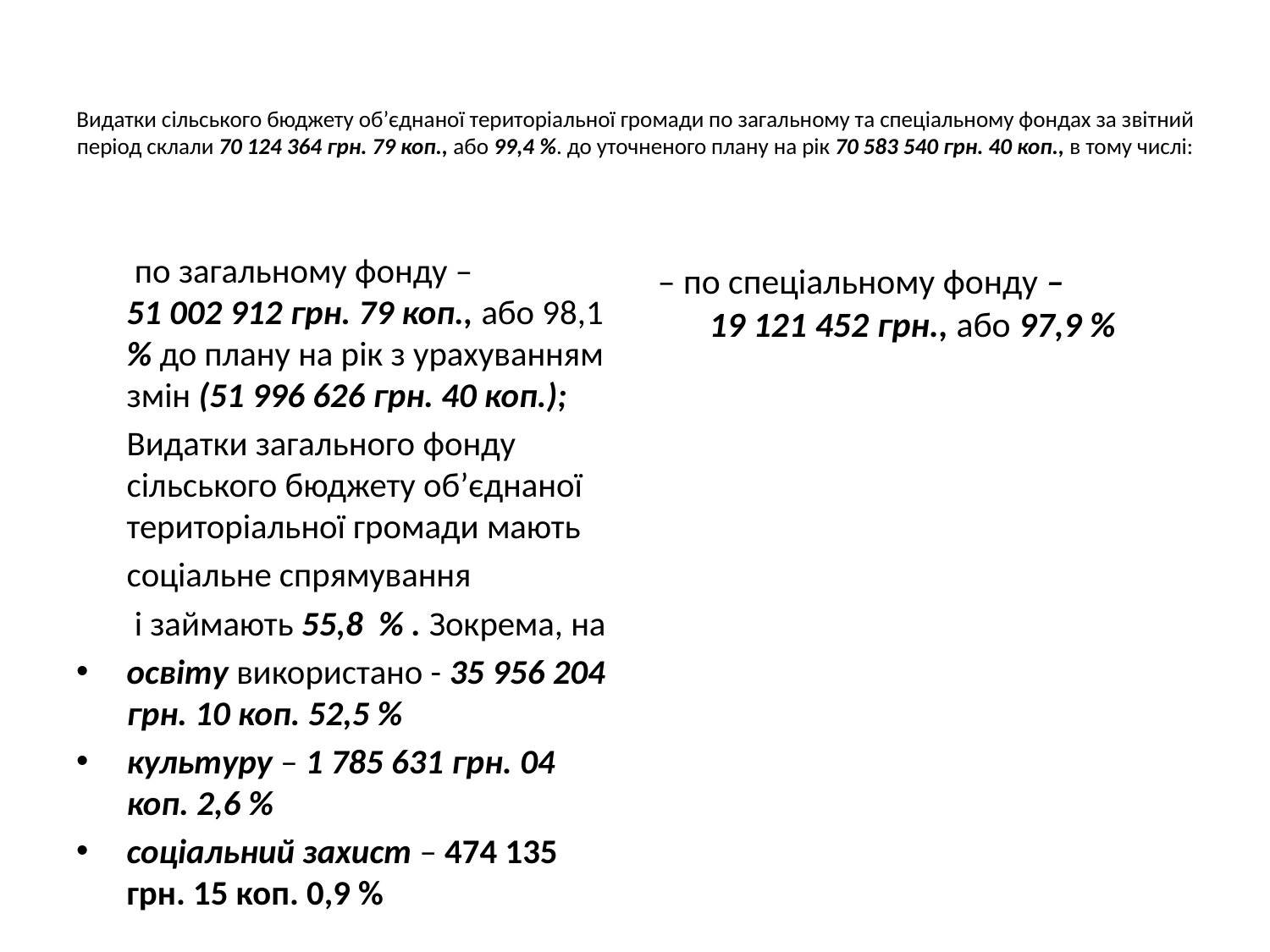

# Видатки сільського бюджету об’єднаної територіальної громади по загальному та спеціальному фондах за звітний період склали 70 124 364 грн. 79 коп., або 99,4 %. до уточненого плану на рік 70 583 540 грн. 40 коп., в тому числі:

	 по загальному фонду –                51 002 912 грн. 79 коп., або 98,1 % до плану на рік з урахуванням змін (51 996 626 грн. 40 коп.);
	Видатки загального фонду сільського бюджету об’єднаної територіальної громади мають
	соціальне спрямування
	 і займають 55,8  % . Зокрема, на
освіту використано - 35 956 204 грн. 10 коп. 52,5 %
культуру – 1 785 631 грн. 04 коп. 2,6 %
соціальний захист – 474 135 грн. 15 коп. 0,9 %

– по спеціальному фонду –                19 121 452 грн., або 97,9 %